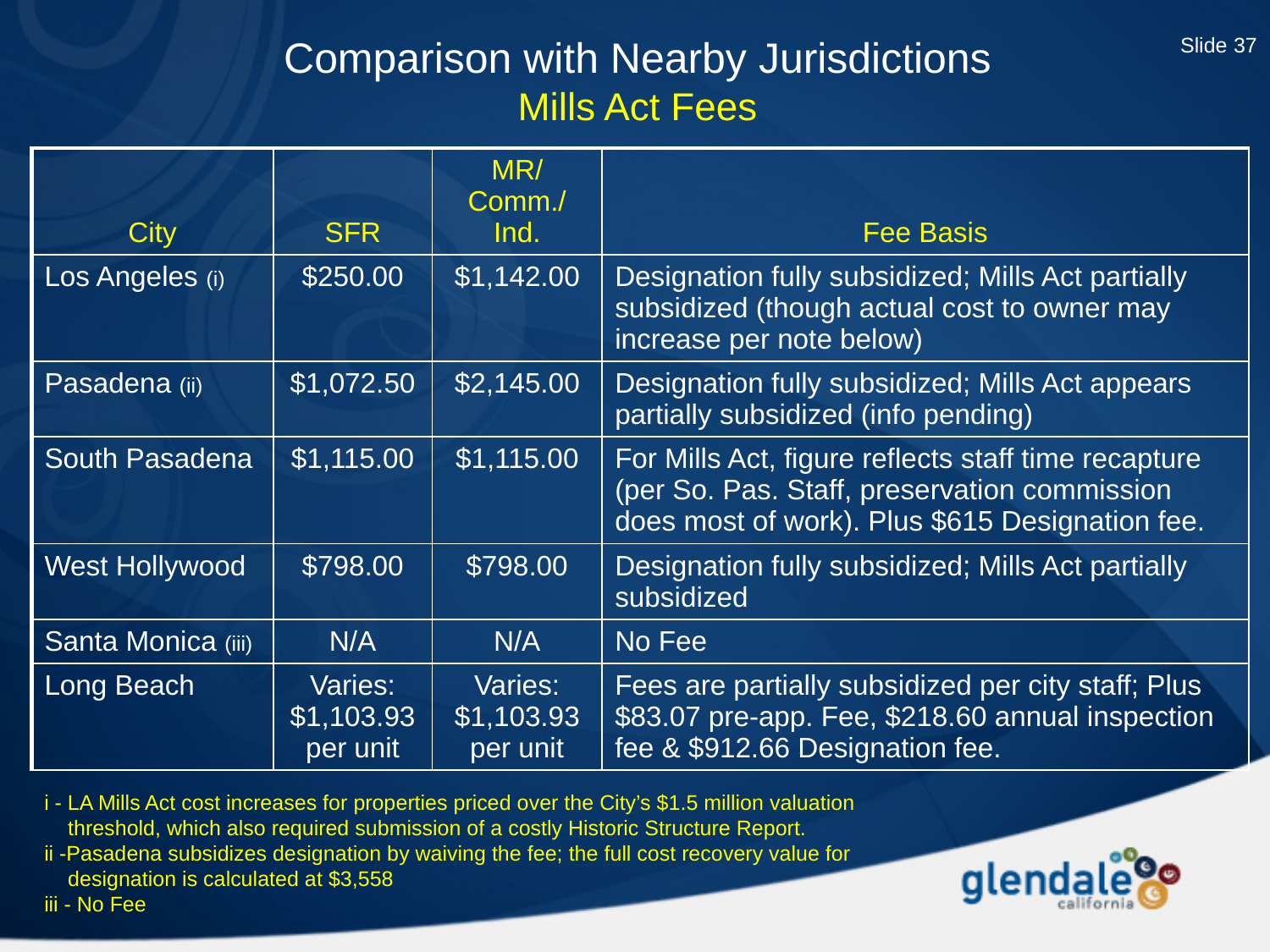

Slide 37
Comparison with Nearby Jurisdictions
Mills Act Fees
| City | SFR | MR/Comm./Ind. | Fee Basis |
| --- | --- | --- | --- |
| Los Angeles (i) | $250.00 | $1,142.00 | Designation fully subsidized; Mills Act partially subsidized (though actual cost to owner may increase per note below) |
| Pasadena (ii) | $1,072.50 | $2,145.00 | Designation fully subsidized; Mills Act appears partially subsidized (info pending) |
| South Pasadena | $1,115.00 | $1,115.00 | For Mills Act, figure reflects staff time recapture (per So. Pas. Staff, preservation commission does most of work). Plus $615 Designation fee. |
| West Hollywood | $798.00 | $798.00 | Designation fully subsidized; Mills Act partially subsidized |
| Santa Monica (iii) | N/A | N/A | No Fee |
| Long Beach | Varies: $1,103.93 per unit | Varies: $1,103.93 per unit | Fees are partially subsidized per city staff; Plus $83.07 pre-app. Fee, $218.60 annual inspection fee & $912.66 Designation fee. |
i - LA Mills Act cost increases for properties priced over the City’s $1.5 million valuation
    threshold, which also required submission of a costly Historic Structure Report.
ii -Pasadena subsidizes designation by waiving the fee; the full cost recovery value for
    designation is calculated at $3,558
iii - No Fee